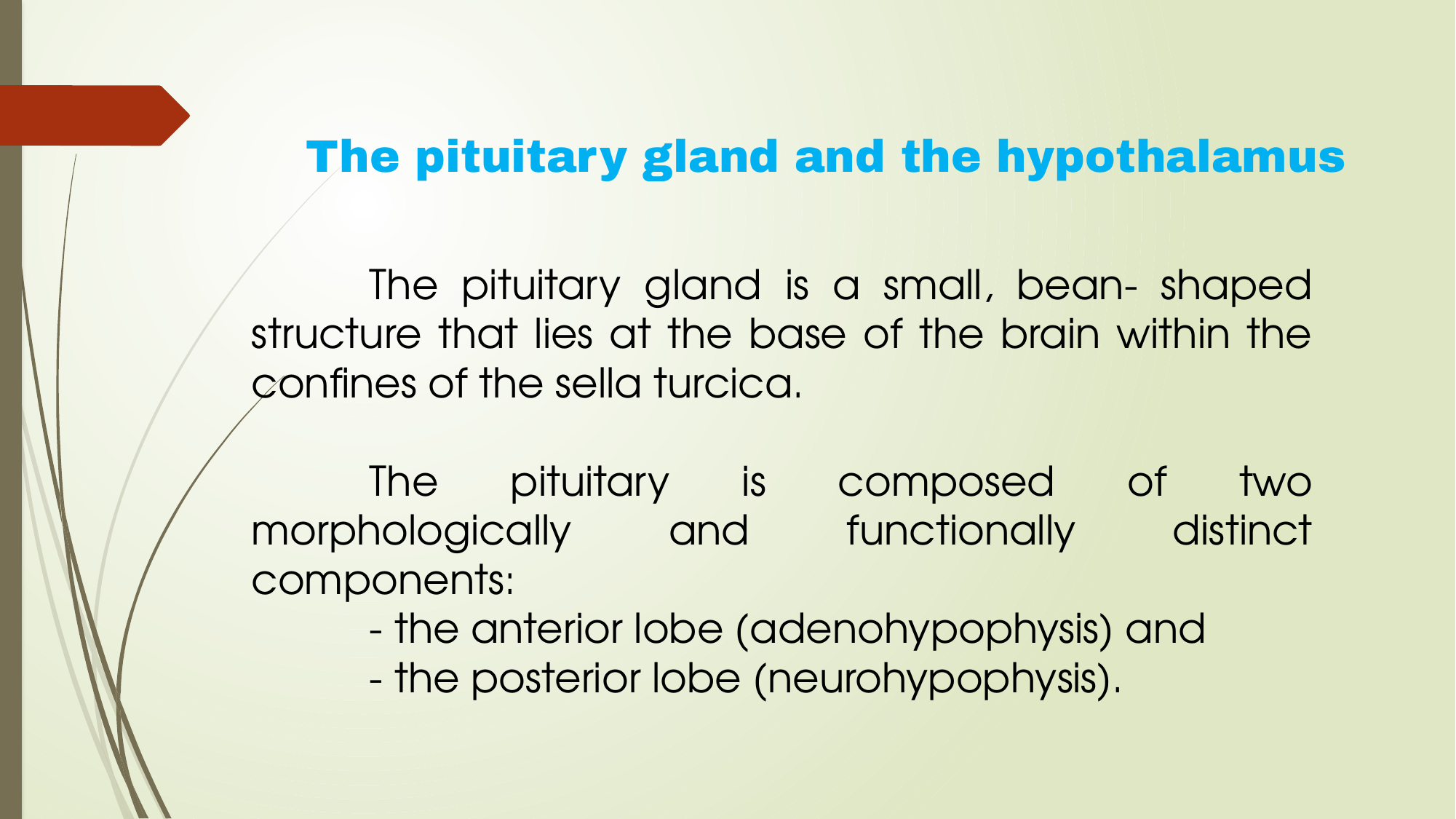

The pituitary gland and the hypothalamus
The pituitary gland is a small, bean- shaped structure that lies at the base of the brain within the confines of the sella turcica.

The pituitary is composed of two morphologically and functionally distinct components:
- the anterior lobe (adenohypophysis) and
- the posterior lobe (neurohypophysis).